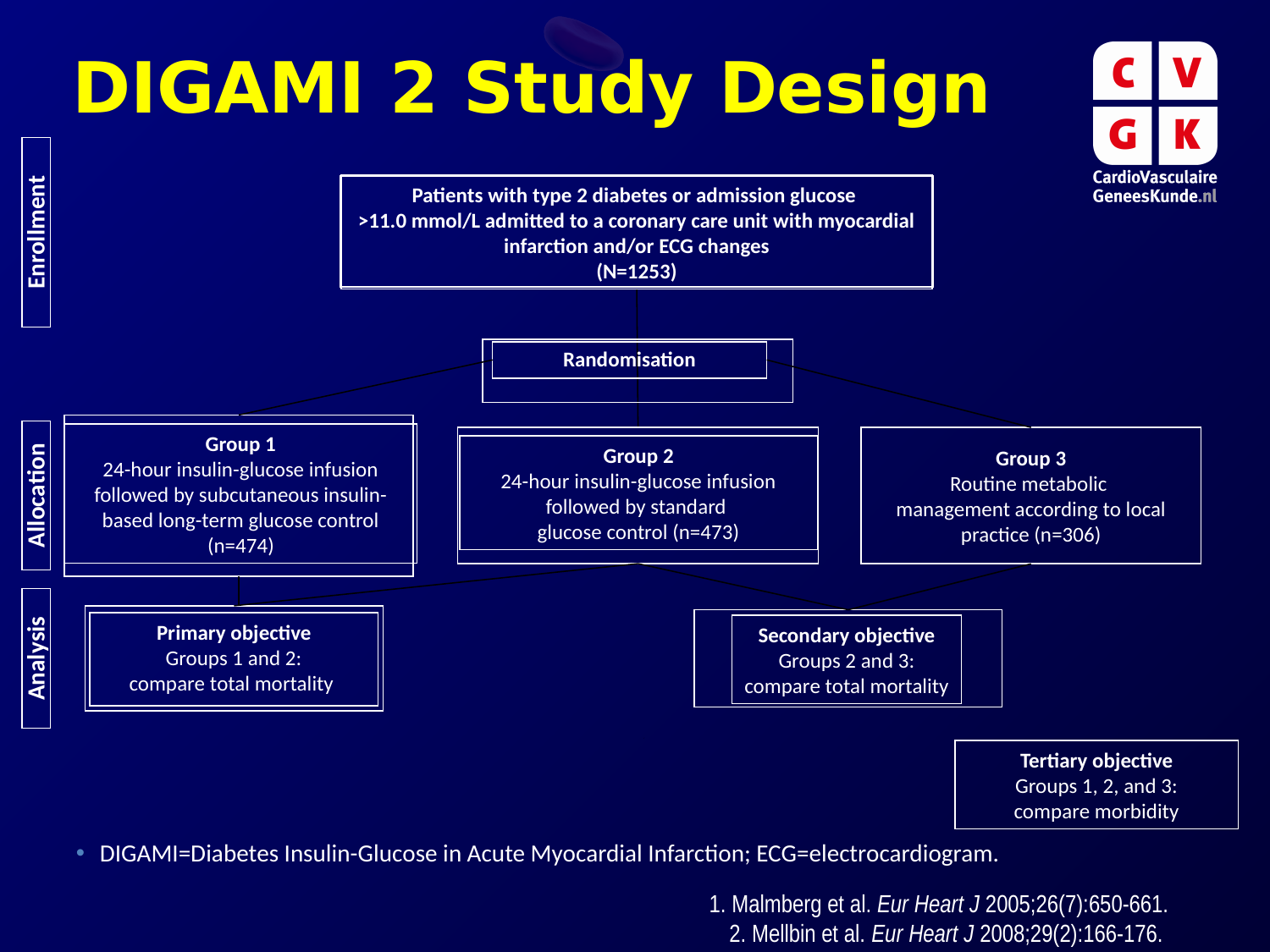

DIGAMI 2 Study Design
Patients with type 2 diabetes or admission glucose
>11.0 mmol/L admitted to a coronary care unit with myocardial infarction and/or ECG changes
(N=1253)

Enrollment

Randomisation

Group 1
24-hour insulin-glucose infusion followed by subcutaneous insulin-
based long-term glucose control (n=474)
Group 3
Routine metabolic
management according to local practice (n=306)

Group 2
24-hour insulin-glucose infusion followed by standard
glucose control (n=473)
Allocation

Primary objective
Groups 1 and 2:
compare total mortality

Secondary objective
Groups 2 and 3:
compare total mortality
Analysis

Tertiary objective
Groups 1, 2, and 3:
compare morbidity
DIGAMI=Diabetes Insulin-Glucose in Acute Myocardial Infarction; ECG=electrocardiogram.
1. Malmberg et al. Eur Heart J 2005;26(7):650-661.
2. Mellbin et al. Eur Heart J 2008;29(2):166-176.